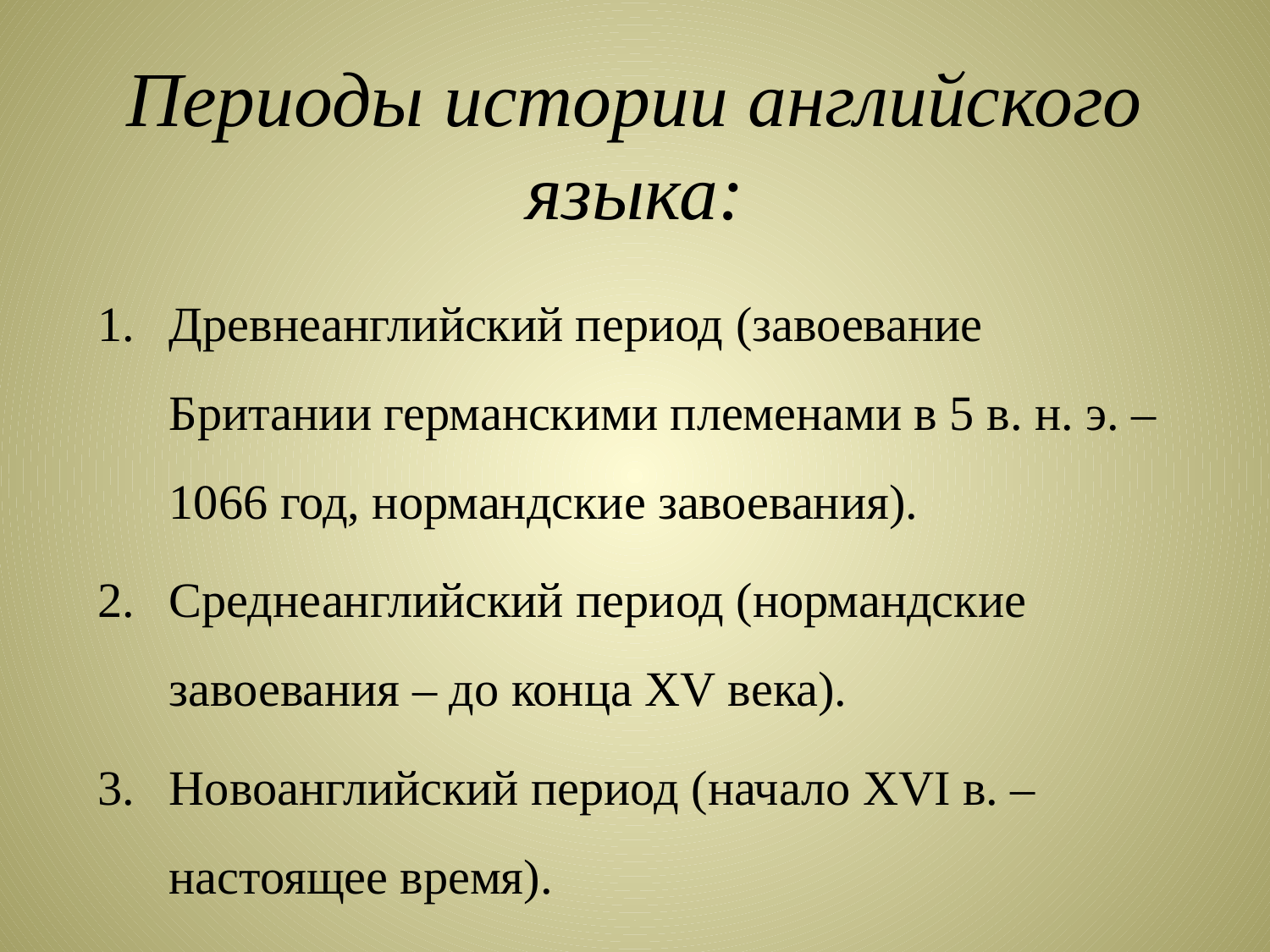

# Периоды истории английского языка:
Древнеанглийский период (завоевание Британии германскими племенами в 5 в. н. э. – 1066 год, нормандские завоевания).
Среднеанглийский период (нормандские завоевания – до конца ХV века).
Новоанглийский период (начало XVI в. – настоящее время).